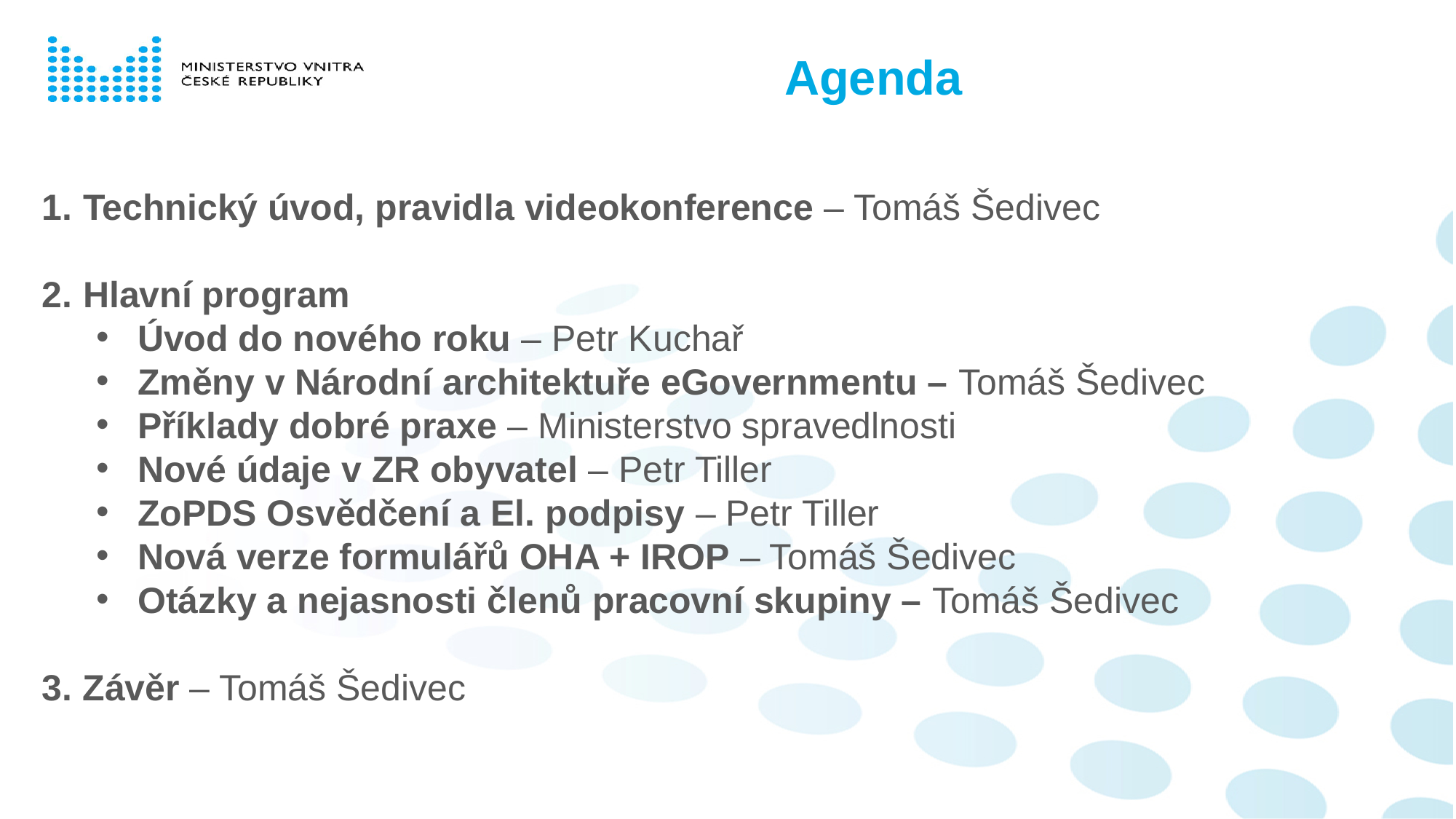

#
Agenda
Technický úvod, pravidla videokonference – Tomáš Šedivec

Hlavní program
Úvod do nového roku – Petr Kuchař
Změny v Národní architektuře eGovernmentu – Tomáš Šedivec
Příklady dobré praxe – Ministerstvo spravedlnosti
Nové údaje v ZR obyvatel – Petr Tiller
ZoPDS Osvědčení a El. podpisy – Petr Tiller
Nová verze formulářů OHA + IROP – Tomáš Šedivec
Otázky a nejasnosti členů pracovní skupiny – Tomáš Šedivec

3. Závěr – Tomáš Šedivec